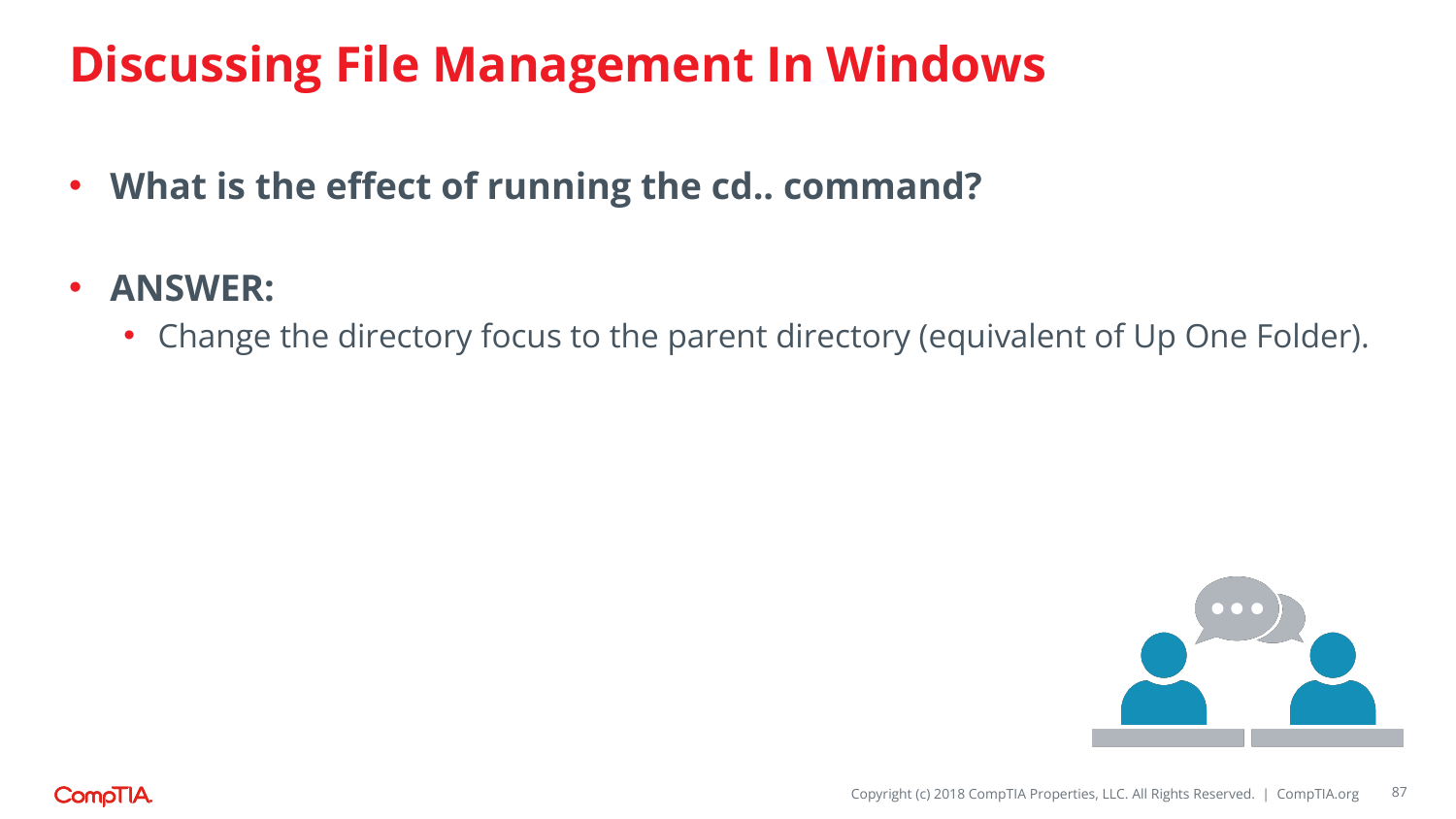

# Discussing File Management In Windows
What is the effect of running the cd.. command?

ANSWER:
Change the directory focus to the parent directory (equivalent of Up One Folder).
87